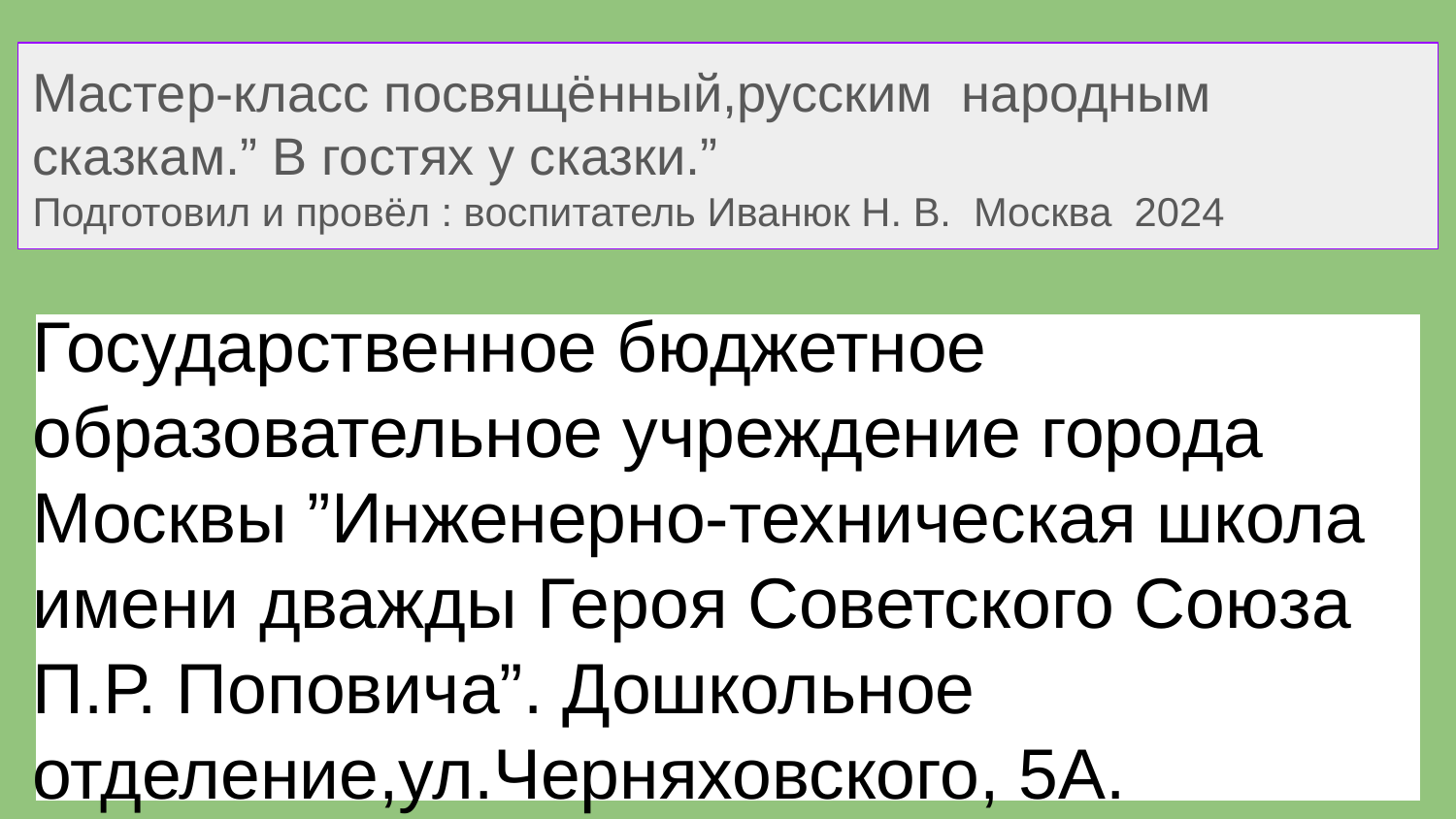

Мастер-класс посвящённый,русским  народным сказкам.” В гостях у сказки.”
Подготовил и провёл : воспитатель Иванюк Н. В.  Москва  2024
# Государственное бюджетное образовательное учреждение города Москвы ”Инженерно-техническая школа имени дважды Героя Советского Союза П.Р. Поповича”. Дошкольное отделение,ул.Черняховского, 5А.